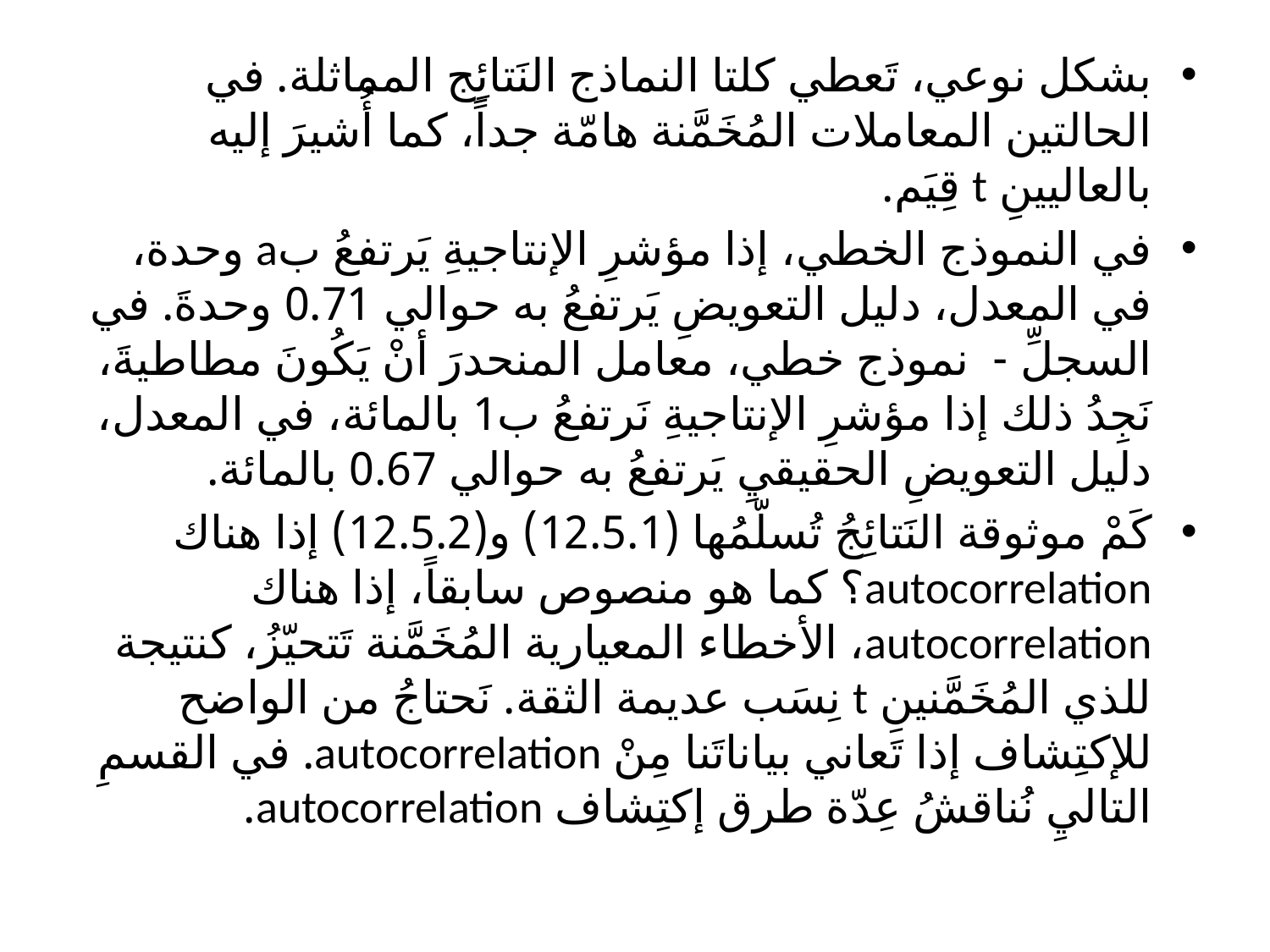

بشكل نوعي، تَعطي كلتا النماذج النَتائِج المماثلة. في الحالتين المعاملات المُخَمَّنة هامّة جداً، كما أُشيرَ إليه بالعاليينِ t قِيَم.
في النموذج الخطي، إذا مؤشرِ الإنتاجيةِ يَرتفعُ بa وحدة، في المعدل، دليل التعويضِ يَرتفعُ به حوالي 0.71 وحدةَ. في السجلِّ -  نموذج خطي، معامل المنحدرَ أنْ يَكُونَ مطاطيةَ، نَجِدُ ذلك إذا مؤشرِ الإنتاجيةِ نَرتفعُ ب1 بالمائة، في المعدل، دليل التعويضِ الحقيقيِ يَرتفعُ به حوالي 0.67 بالمائة.
كَمْ موثوقة النَتائِجُ تُسلّمُها (12.5.1) و(12.5.2) إذا هناك autocorrelation؟ كما هو منصوص سابقاً، إذا هناك autocorrelation، الأخطاء المعيارية المُخَمَّنة تَتحيّزُ، كنتيجة للذي المُخَمَّنينِ t نِسَب عديمة الثقة. نَحتاجُ من الواضح للإكتِشاف إذا تَعاني بياناتَنا مِنْ autocorrelation. في القسمِ التاليِ نُناقشُ عِدّة طرق إكتِشاف autocorrelation.